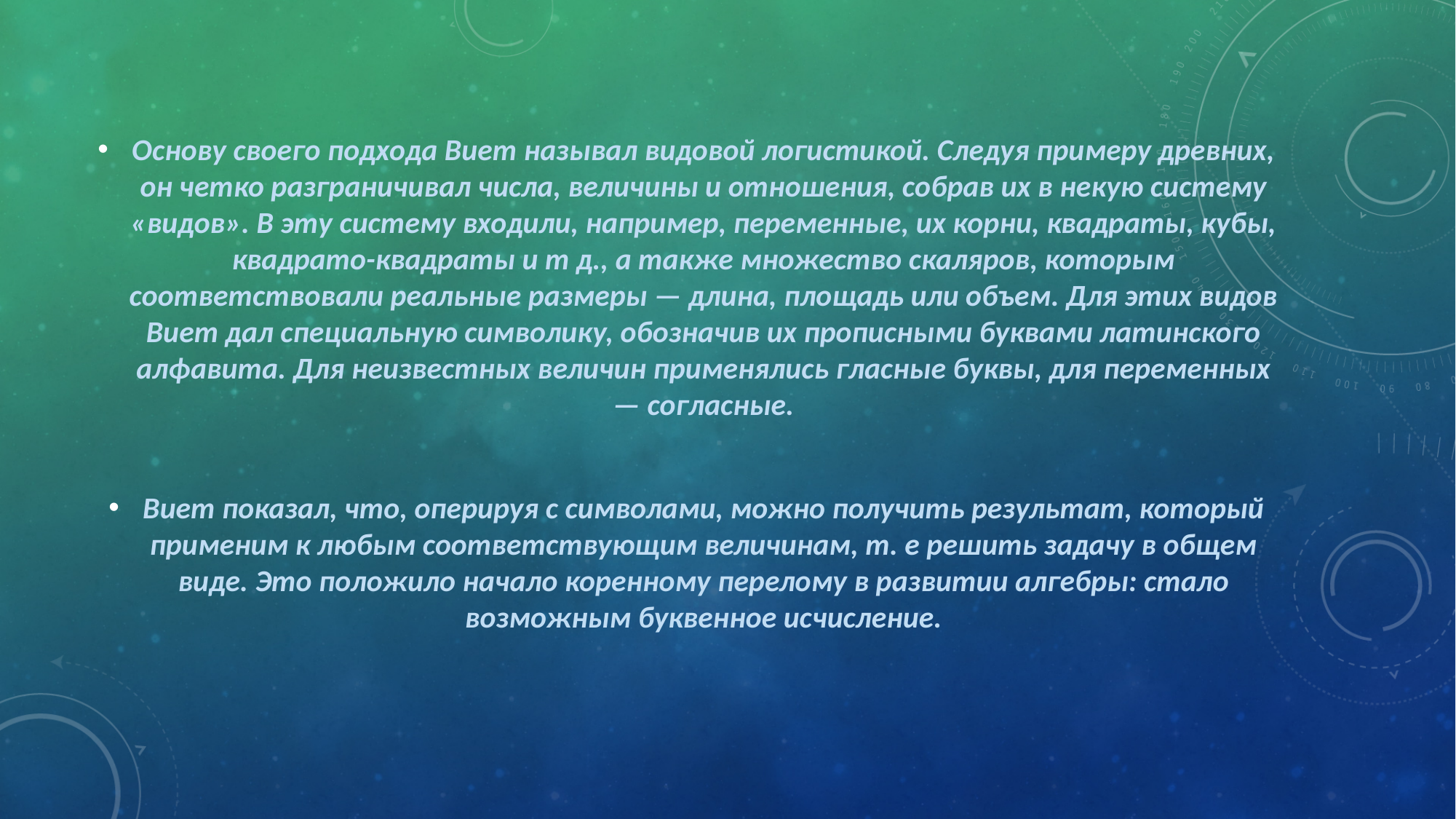

Основу своего подхода Виет называл видовой логистикой. Следуя примеру древних, он четко разграничивал числа, величины и отношения, собрав их в некую систему «видов». В эту систему входили, например, переменные, их корни, квадраты, кубы, квадрато-квадраты и т д., а также множество скаляров, которым соответствовали реальные размеры — длина, площадь или объем. Для этих видов Виет дал специальную символику, обозначив их прописными буквами латинского алфавита. Для неизвестных величин применялись гласные буквы, для переменных — согласные.

Виет показал, что, оперируя с символами, можно получить результат, который применим к любым соответствующим величинам, т. е решить задачу в общем виде. Это положило начало коренному перелому в развитии алгебры: стало возможным буквенное исчисление.